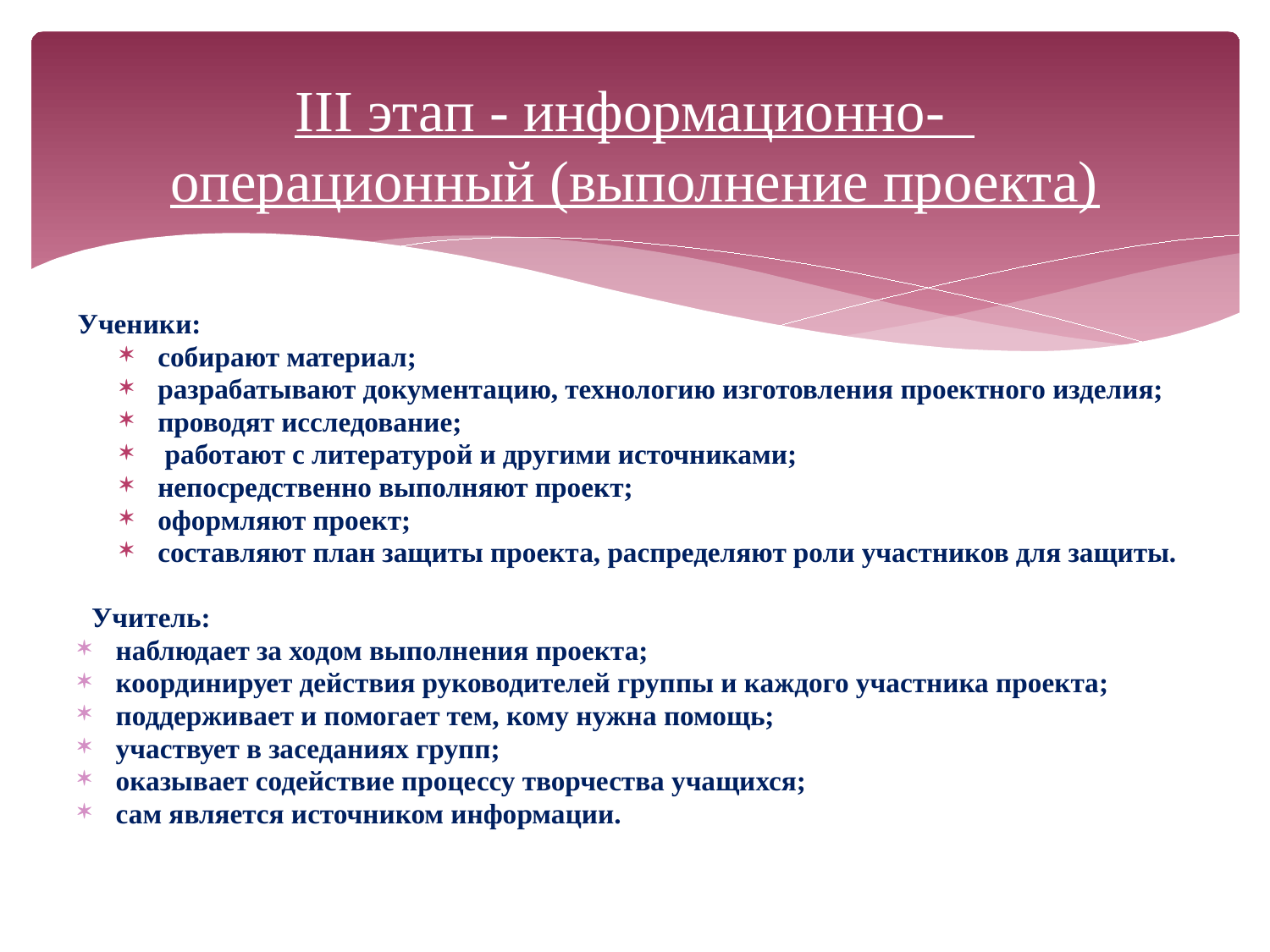

# III этап - информационно- операционный (выполнение проекта)
Ученики:
собирают материал;
разрабатывают документацию, технологию изготовления проектного изделия;
проводят исследование;
 работают с литературой и другими источниками;
непосредственно выполняют проект;
оформляют проект;
составляют план защиты проекта, распределяют роли участников для защиты.

  Учитель:
наблюдает за ходом выполнения проекта;
координирует действия руководителей группы и каждого участника проекта;
поддерживает и помогает тем, кому нужна помощь;
участвует в заседаниях групп;
оказывает содействие процессу творчества учащихся;
сам является источником информации.